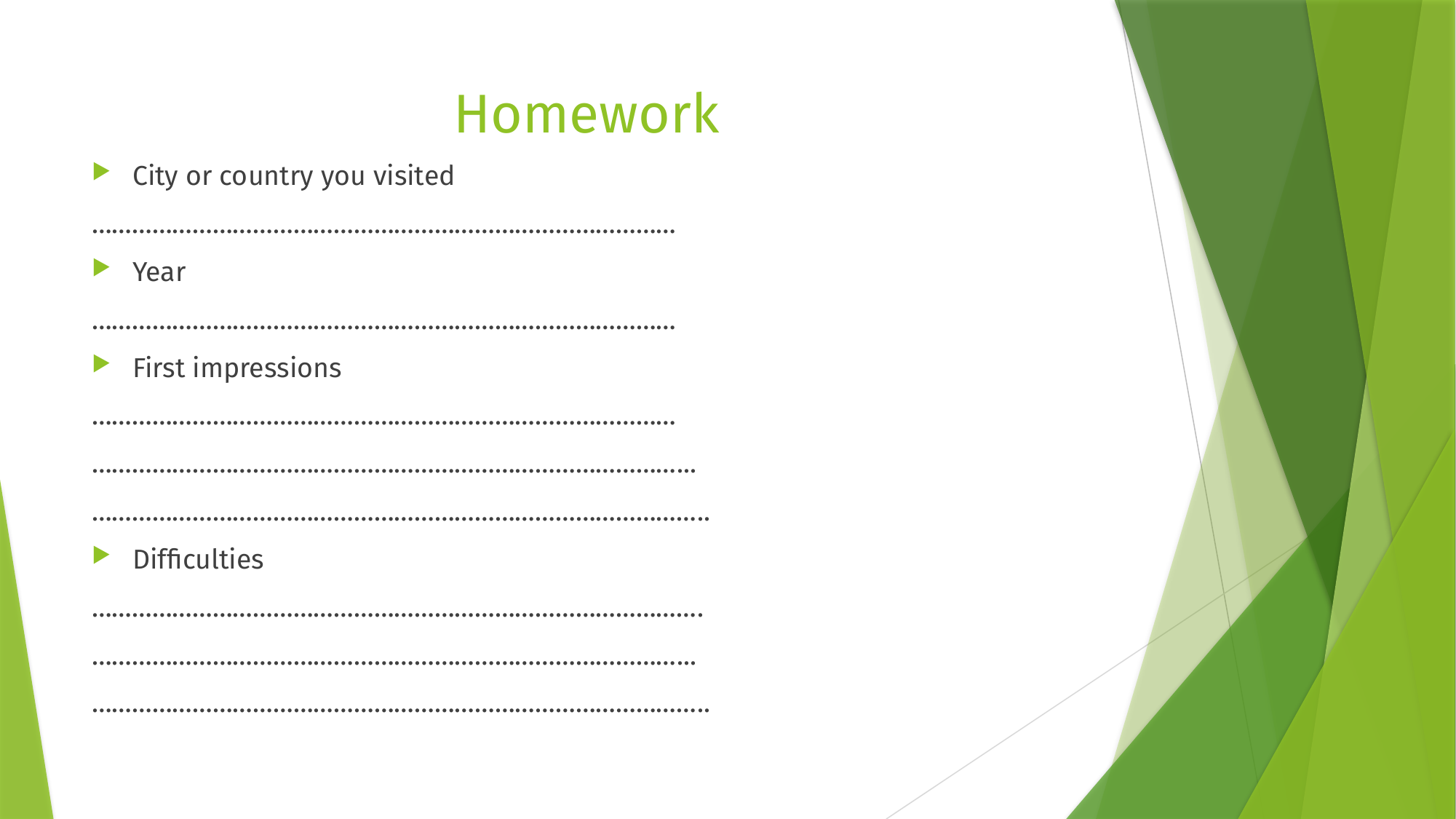

# Homework
City or country you visited
……………………………………………………………………………
Year
……………………………………………………………………………
First impressions
……………………………………………………………………………
……………………………………………………………………………...
………………………………………………………………………………..
Difficulties
……………………………………………………………………………….
……………………………………………………………………………...
………………………………………………………………………………..